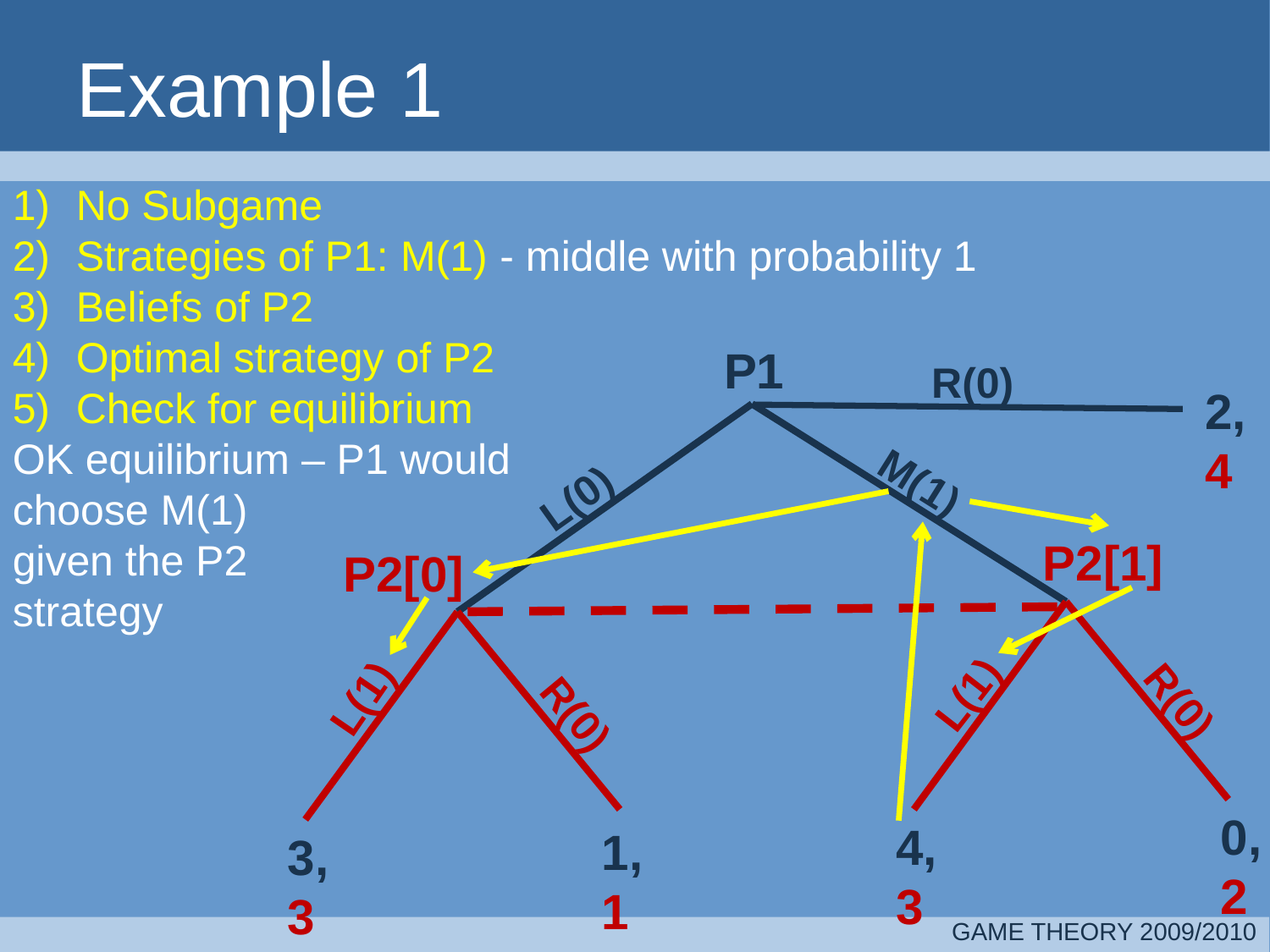

# Example 1
No Subgame
Strategies of P1: M(1) - middle with probability 1
Beliefs of P2
Optimal strategy of P2
Check for equilibrium
OK equilibrium – P1 would
choose M(1)
given the P2
strategy

P1
R(0)
L(0)
P2[1]
P2[0]
L(1)
L(1)
R(0)
R(0)
0,
2
4,
3
1,
1
3,
3

2,
4
M(1)
GAME THEORY 2009/2010